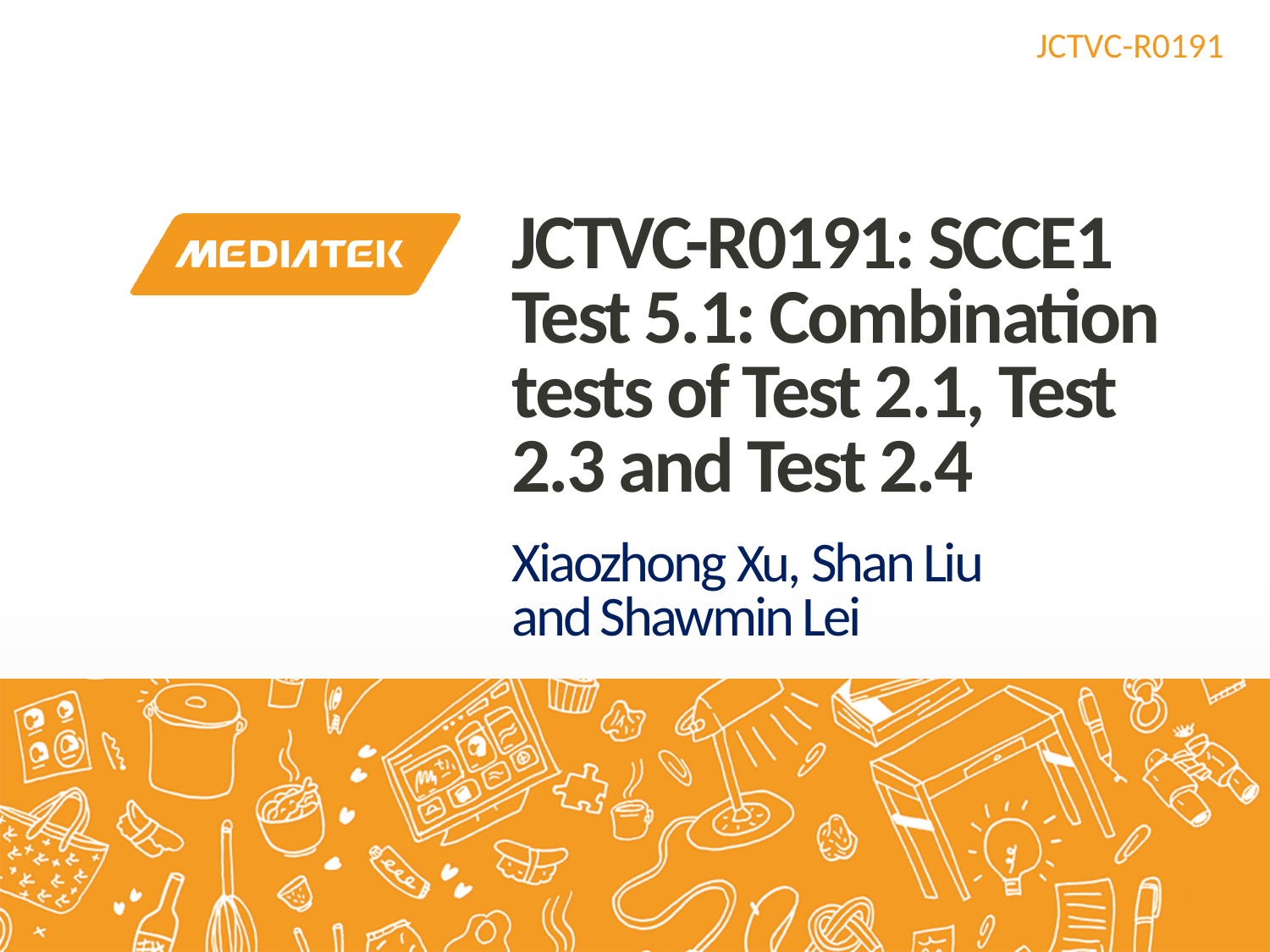

# JCTVC-R0191: SCCE1 Test 5.1: Combination tests of Test 2.1, Test 2.3 and Test 2.4
Xiaozhong Xu, Shan Liu and Shawmin Lei
1